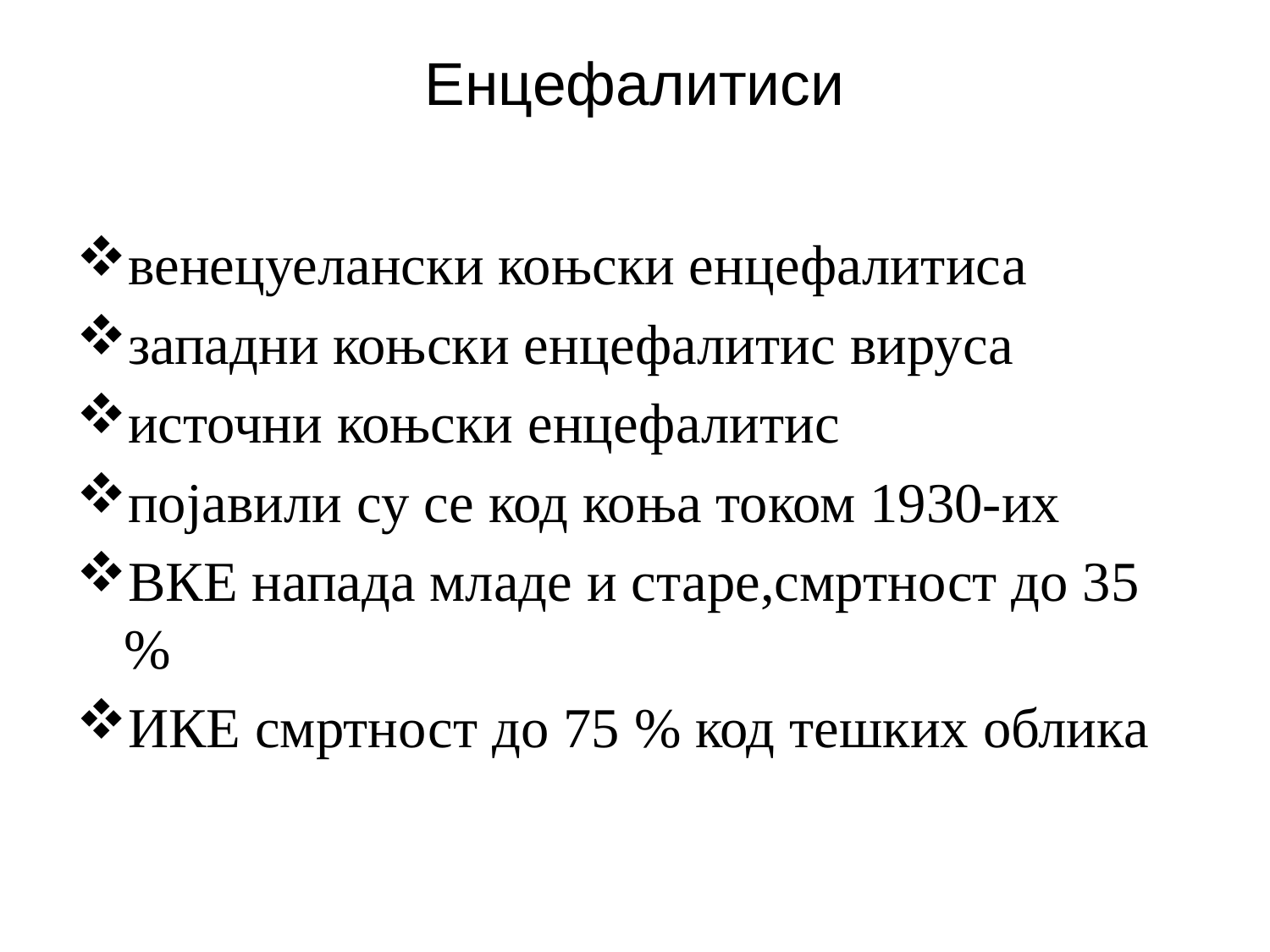

# Енцефалитиси
венецуелански коњски енцефалитиса
западни коњски енцефалитис вируса
источни коњски енцефалитис
појавили су се код коња током 1930-их
ВКЕ напада младе и старе,смртност до 35 %
ИКЕ смртност до 75 % код тешких облика